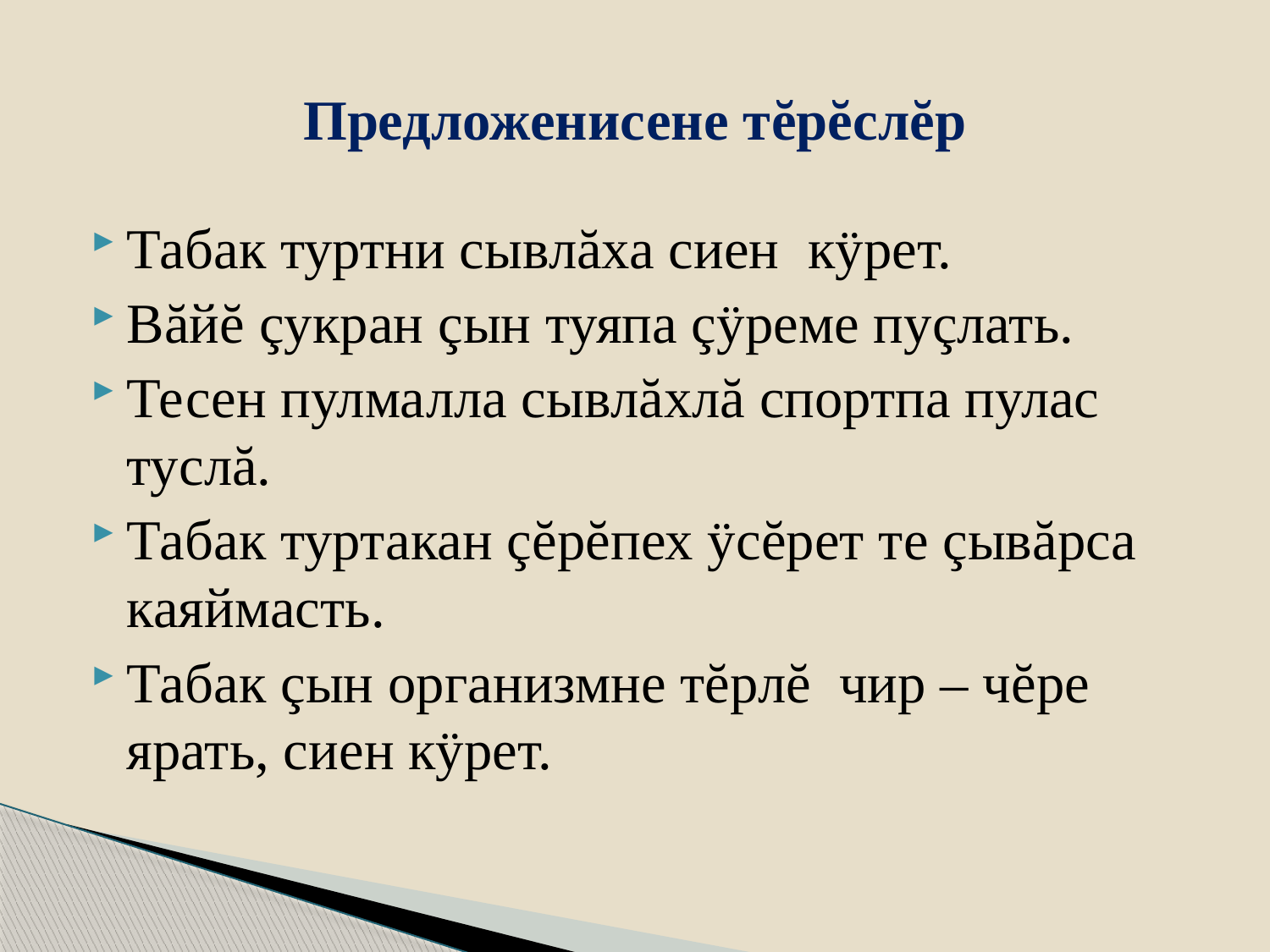

# Предложенисене тĕрĕслĕр
Табак туртни сывлăха сиен  кÿрет.
Вăйĕ çукран çын туяпа çÿреме пуçлать.
Тесен пулмалла сывлăхлă спортпа пулас туслă.
Табак туртакан çĕрĕпех ÿсĕрет те çывăрса каяймасть.
Табак çын организмне тĕрлĕ  чир – чĕре  ярать, сиен кÿрет.